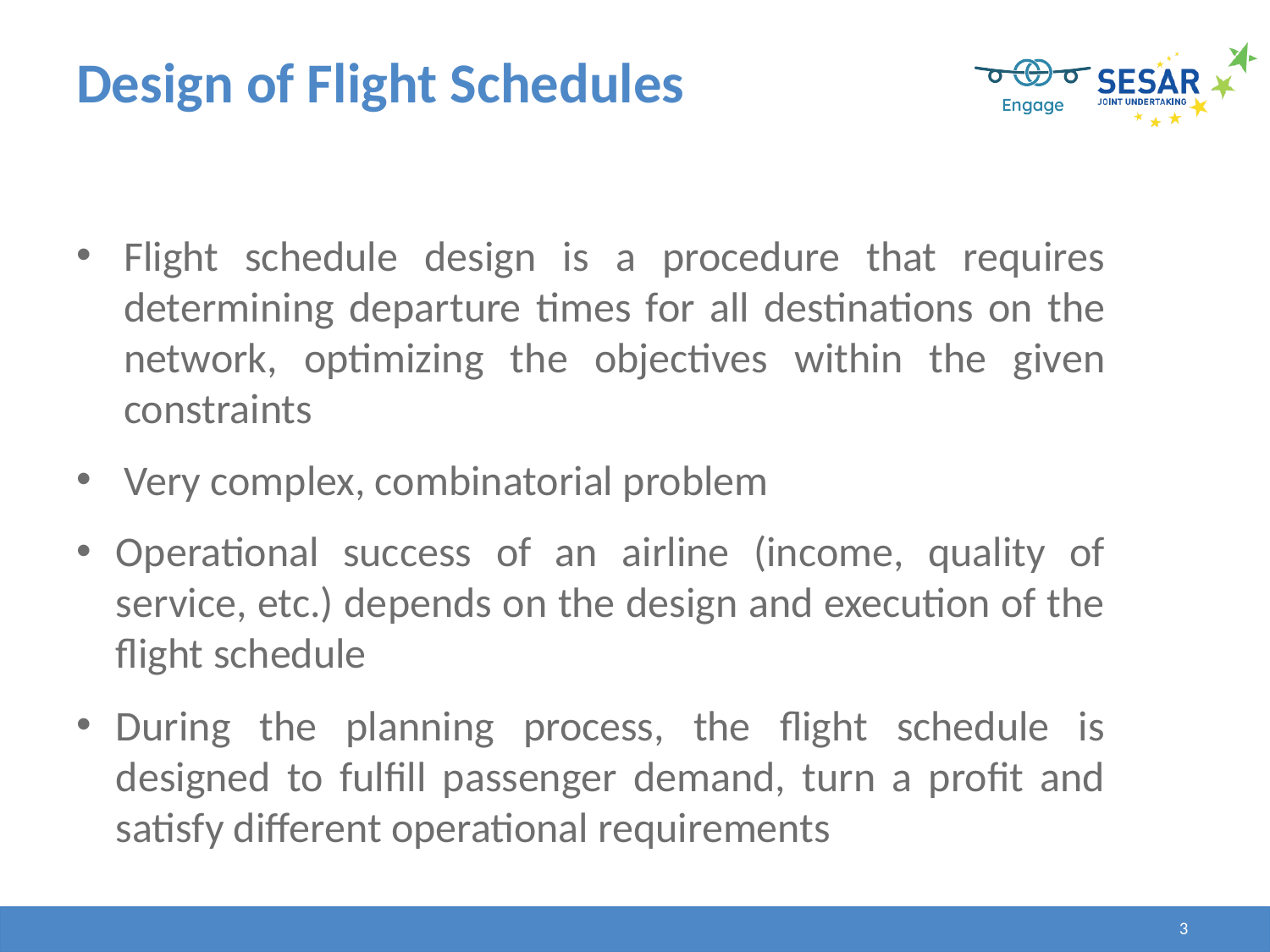

# Design of Flight Schedules
Flight schedule design is a procedure that requires determining departure times for all destinations on the network, optimizing the objectives within the given constraints
Very complex, combinatorial problem
Operational success of an airline (income, quality of service, etc.) depends on the design and execution of the flight schedule
During the planning process, the flight schedule is designed to fulfill passenger demand, turn a profit and satisfy different operational requirements
3